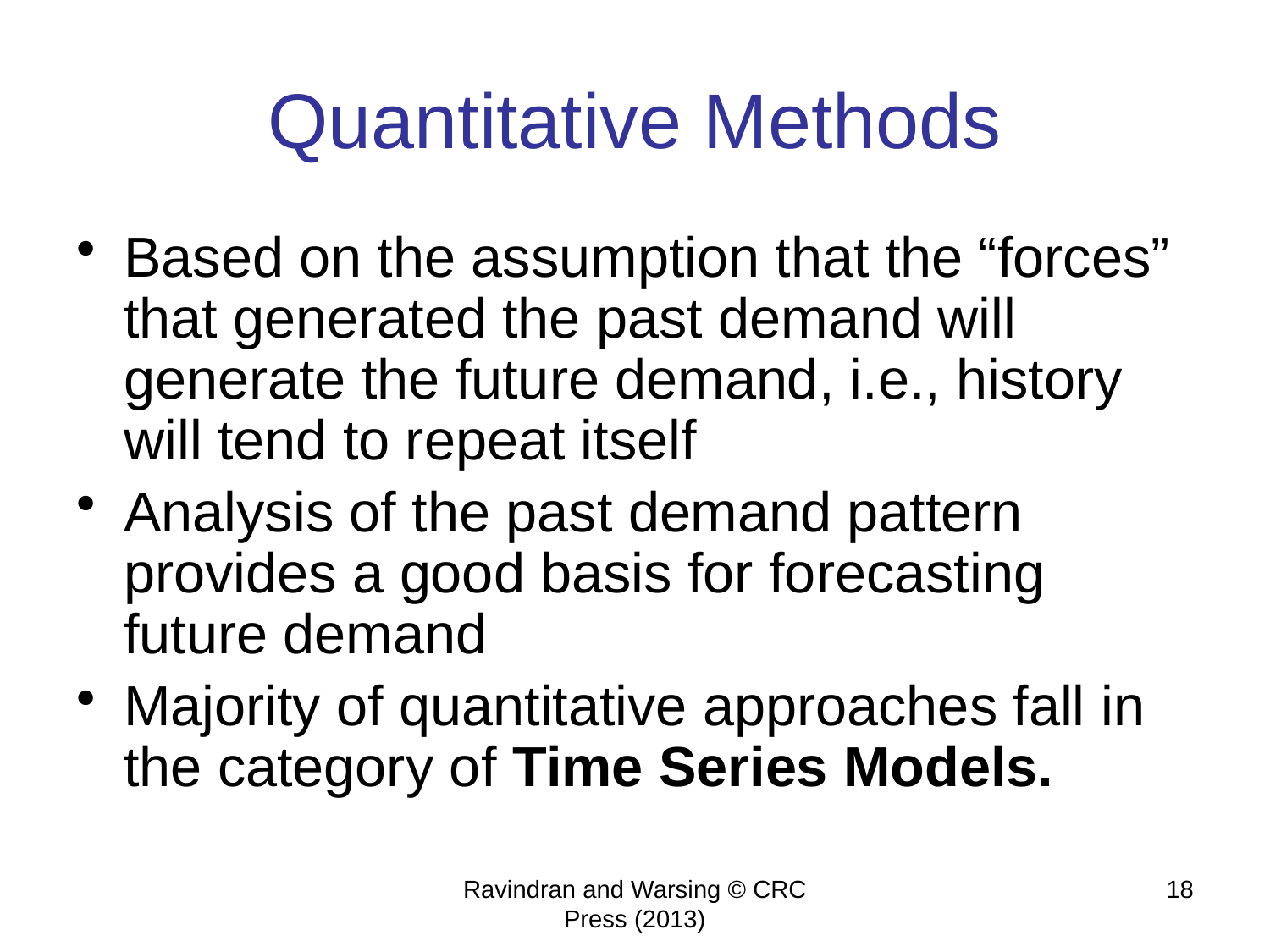

# Quantitative Methods
Based on the assumption that the “forces” that generated the past demand will generate the future demand, i.e., history will tend to repeat itself
Analysis of the past demand pattern provides a good basis for forecasting future demand
Majority of quantitative approaches fall in the category of Time Series Models.

Ravindran and Warsing © CRC Press (2013)
18